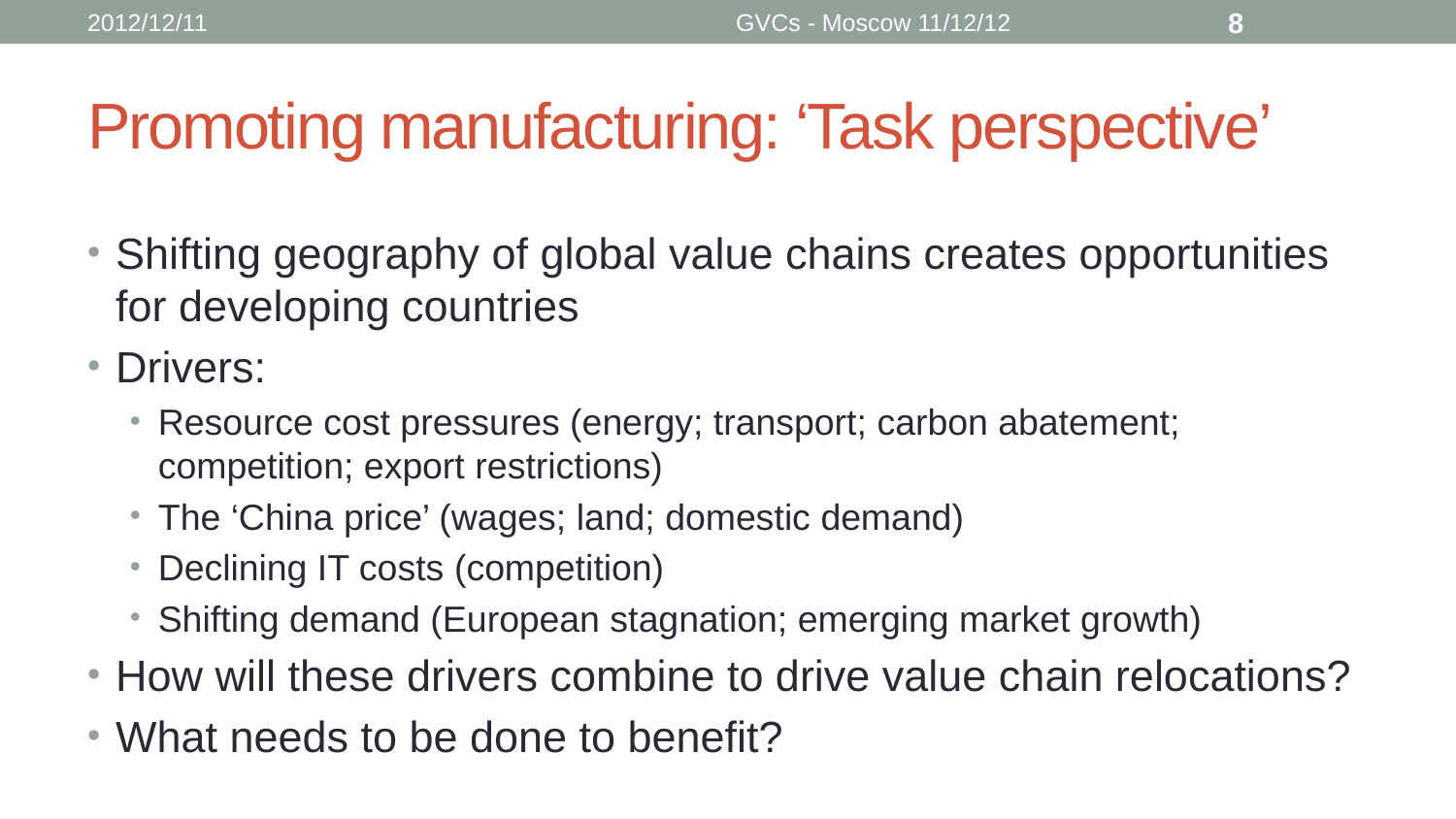

2012/12/11
GVCs - Moscow 11/12/12
8
# Promoting manufacturing: ‘Task perspective’
Shifting geography of global value chains creates opportunities for developing countries
Drivers:
Resource cost pressures (energy; transport; carbon abatement; competition; export restrictions)
The ‘China price’ (wages; land; domestic demand)
Declining IT costs (competition)
Shifting demand (European stagnation; emerging market growth)
How will these drivers combine to drive value chain relocations?
What needs to be done to benefit?